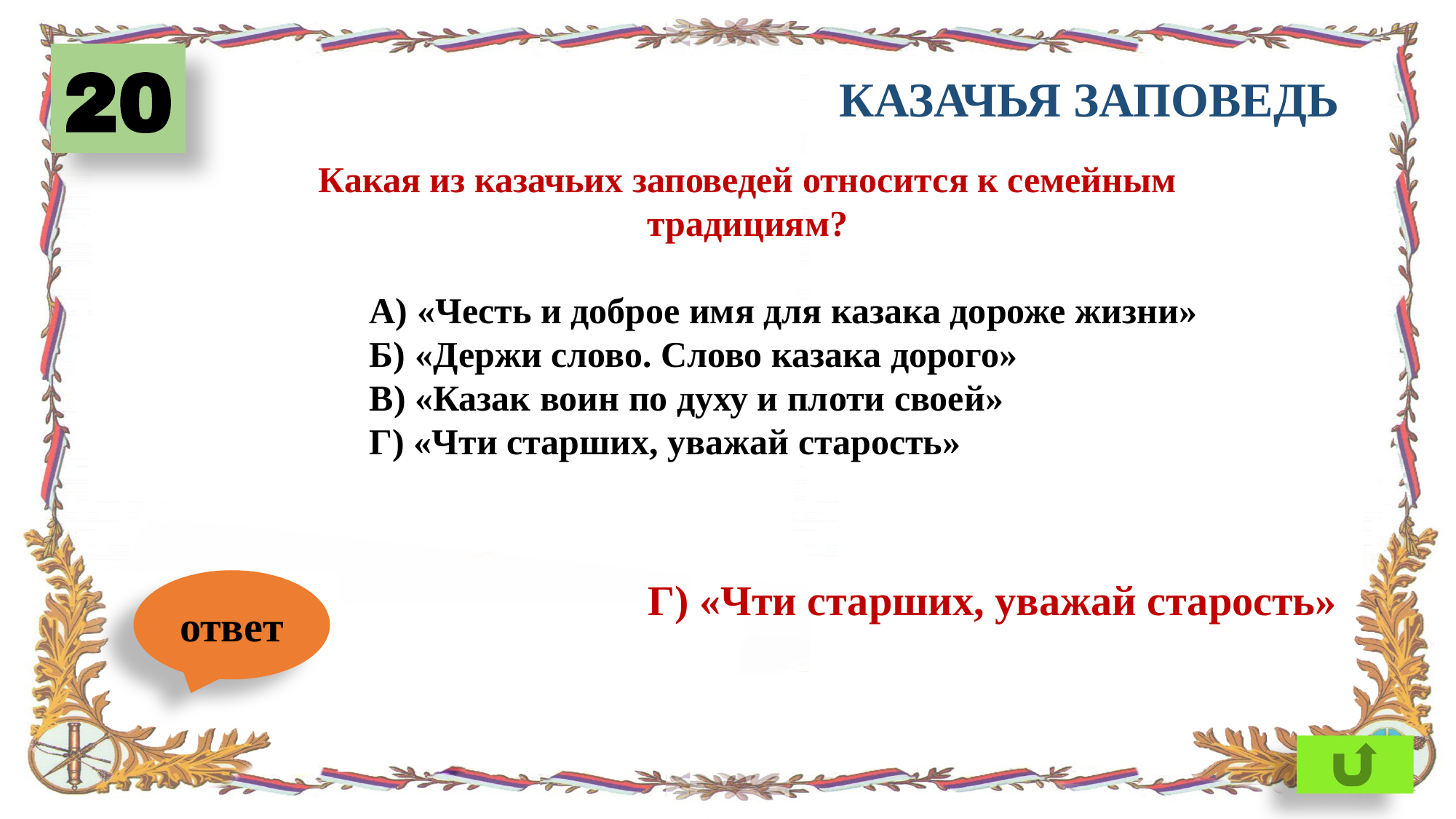

20
КАЗАЧЬЯ ЗАПОВЕДЬ
Какая из казачьих заповедей относится к семейным традициям?

              А) «Честь и доброе имя для казака дороже жизни»
              Б) «Держи слово. Слово казака дорого»
              В) «Казак воин по духу и плоти своей»
              Г) «Чти старших, уважай старость»

Г) «Чти старших, уважай старость»
ответ